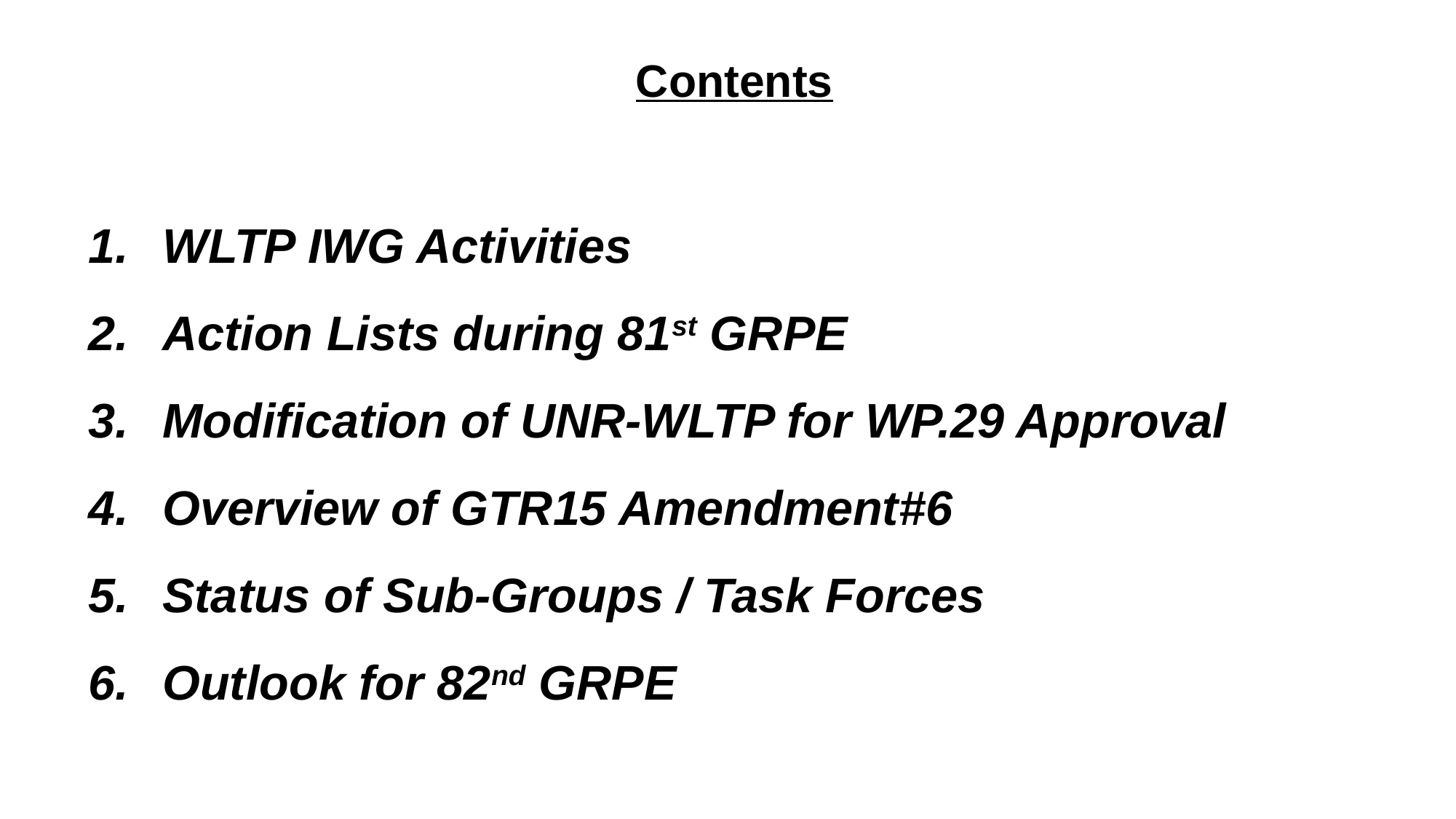

Contents
WLTP IWG Activities
Action Lists during 81st GRPE
Modification of UNR-WLTP for WP.29 Approval
Overview of GTR15 Amendment#6
Status of Sub-Groups / Task Forces
Outlook for 82nd GRPE